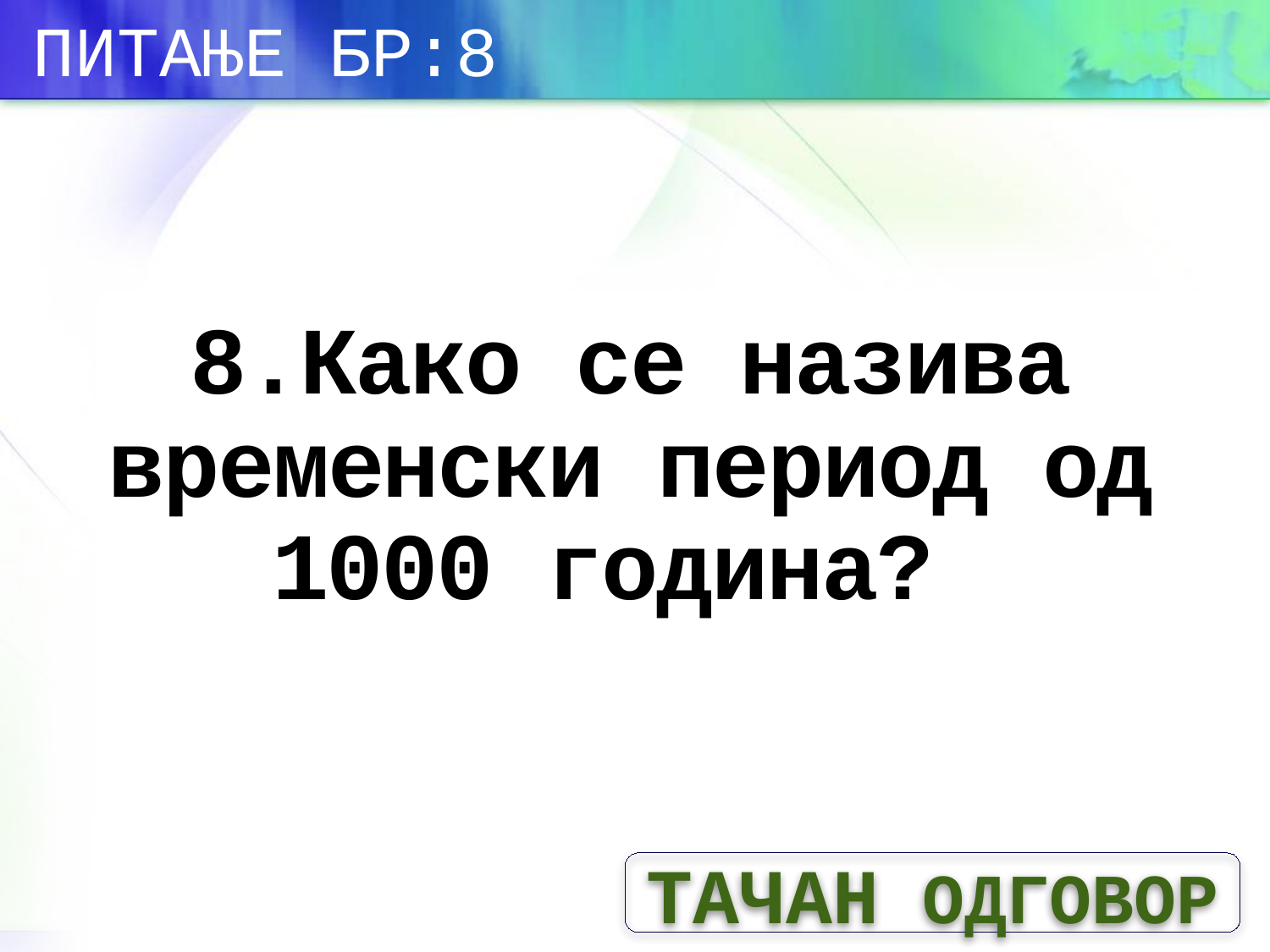

ПИТАЊЕ БР:8
# 8.Како се назива временски период од 1000 година?
ТАЧАН ОДГОВОР